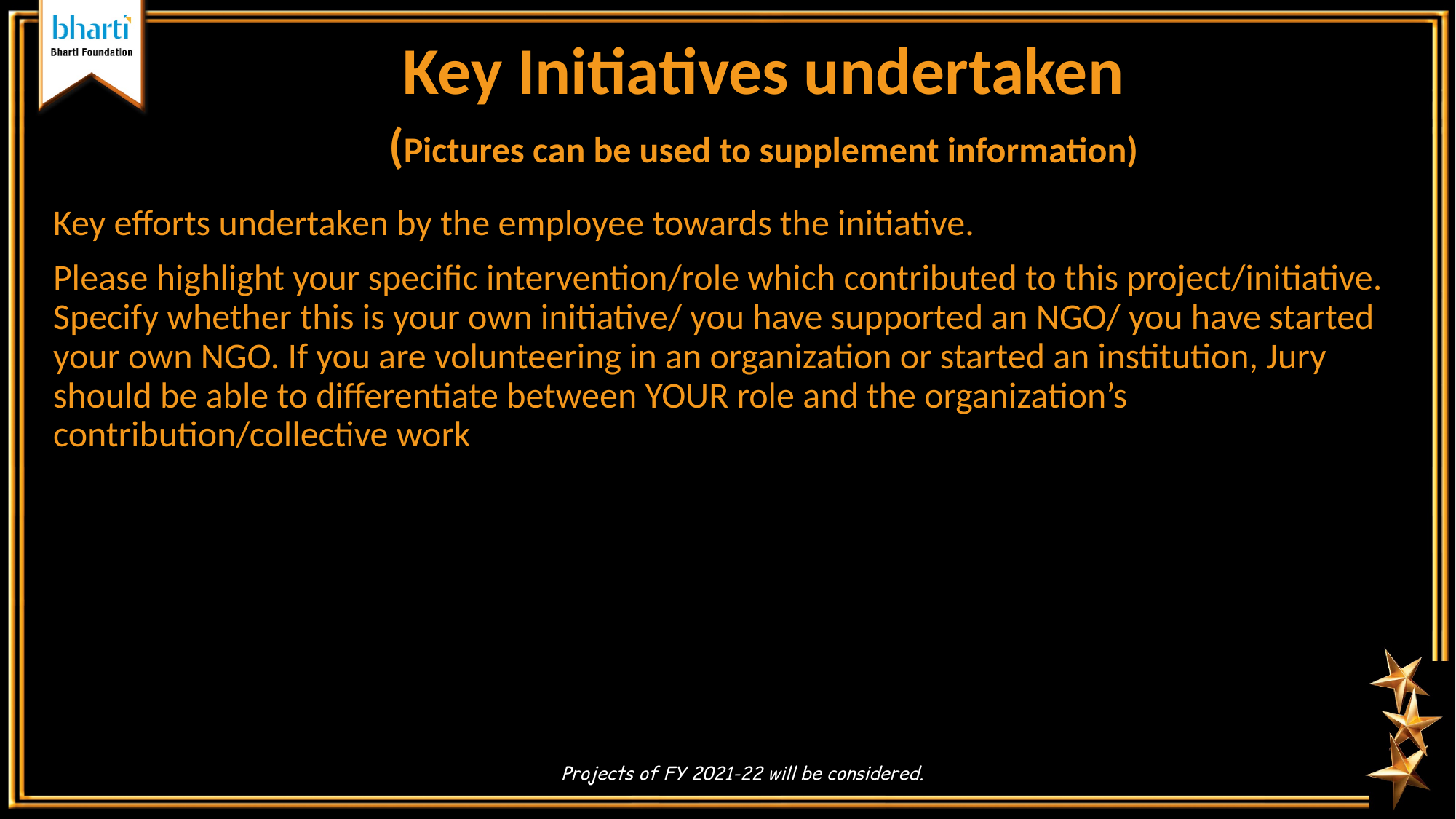

Key Initiatives undertaken
(Pictures can be used to supplement information)
Key efforts undertaken by the employee towards the initiative.
Please highlight your specific intervention/role which contributed to this project/initiative. Specify whether this is your own initiative/ you have supported an NGO/ you have started your own NGO. If you are volunteering in an organization or started an institution, Jury should be able to differentiate between YOUR role and the organization’s contribution/collective work
Projects of FY 2021-22 will be considered.